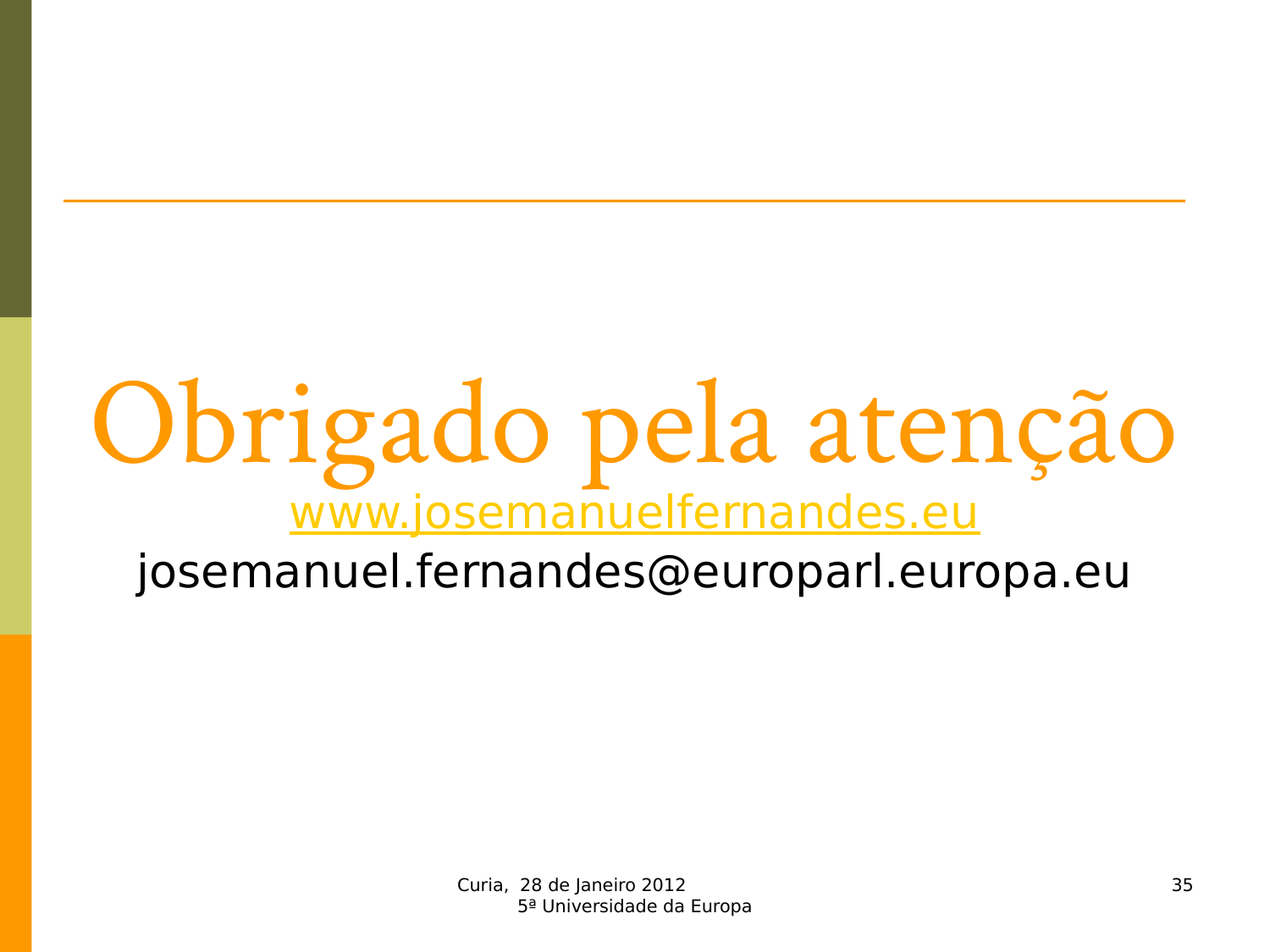

Obrigado pela atenção
www.josemanuelfernandes.eu
josemanuel.fernandes@europarl.europa.eu
Curia,  28 de Janeiro 2012                        5ª Universidade da Europa
35